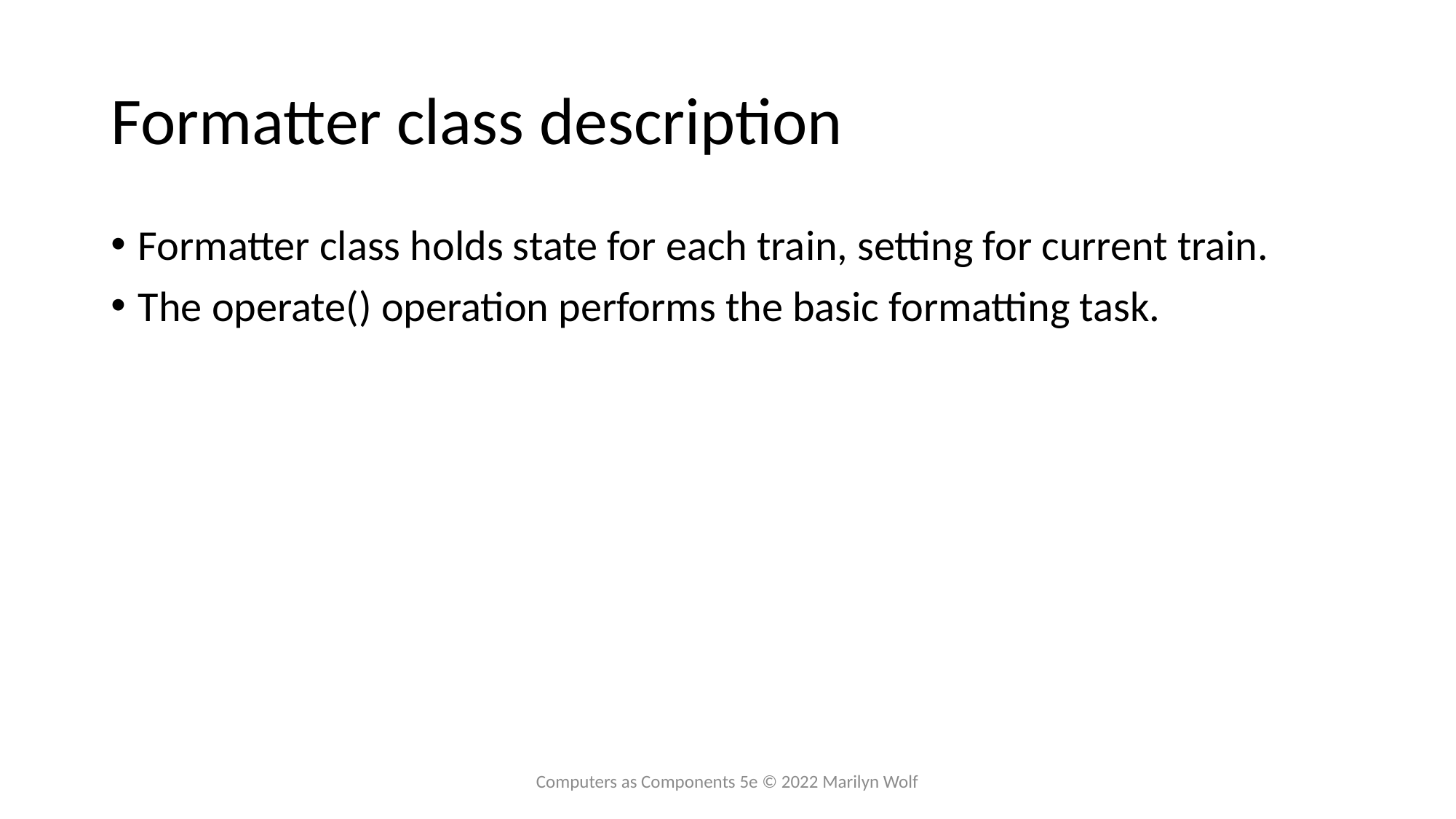

# Formatter class description
Formatter class holds state for each train, setting for current train.
The operate() operation performs the basic formatting task.
Computers as Components 5e © 2022 Marilyn Wolf